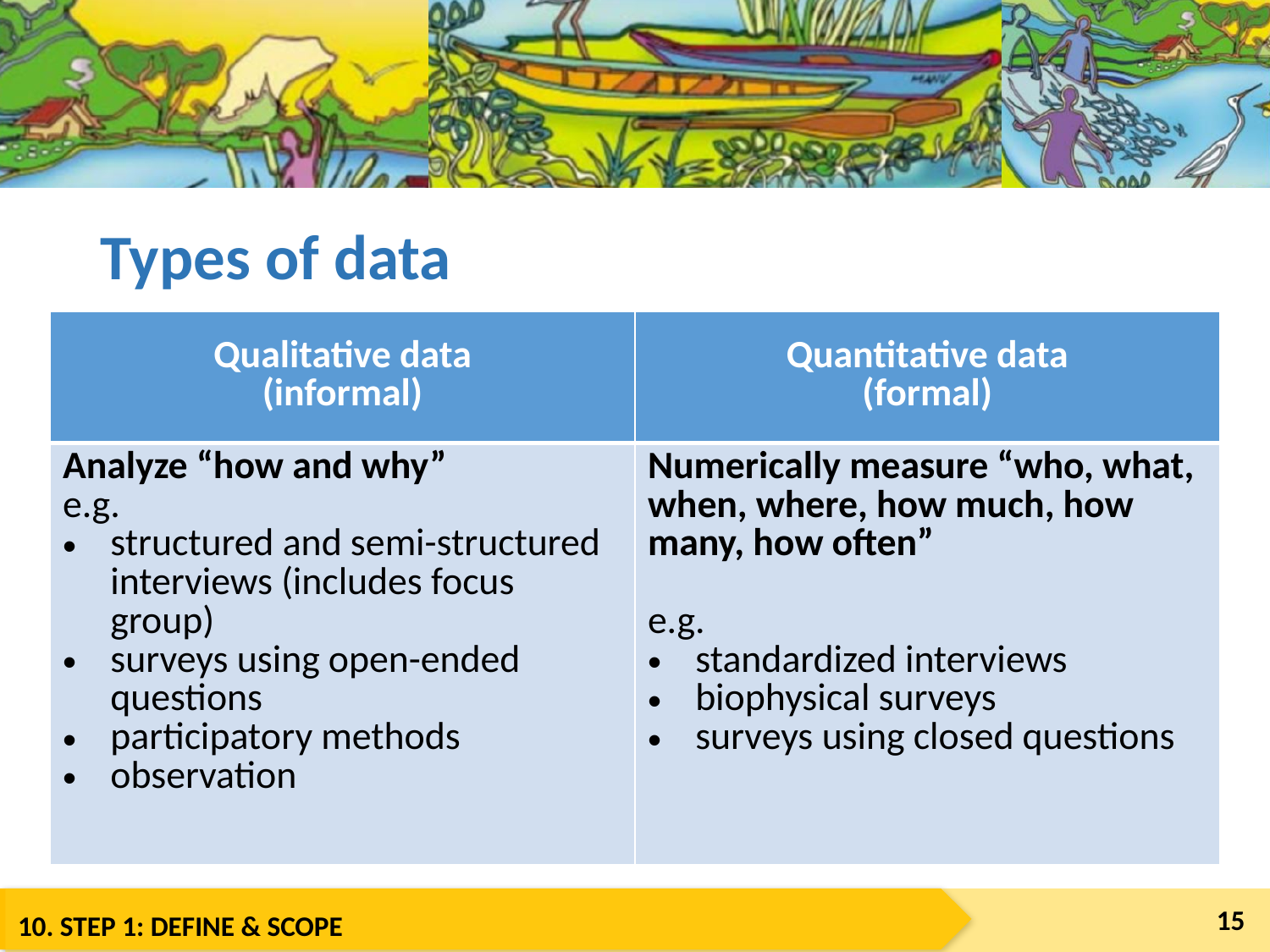

# Types of data
| Qualitative data (informal) | Quantitative data (formal) |
| --- | --- |
| Analyze “how and why” e.g. structured and semi-structured interviews (includes focus group) surveys using open-ended questions participatory methods observation | Numerically measure “who, what, when, where, how much, how many, how often” e.g. standardized interviews biophysical surveys surveys using closed questions |
15